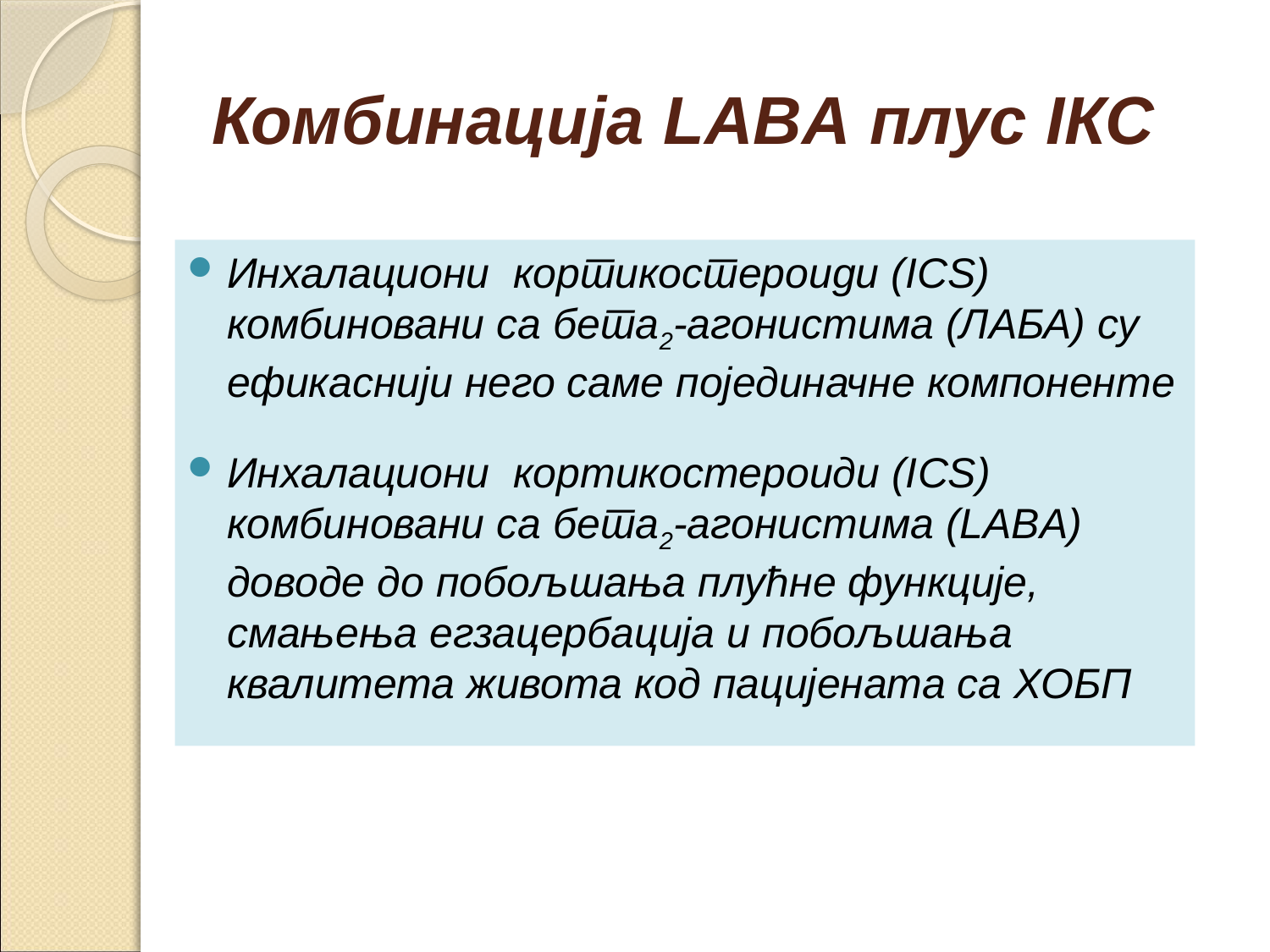

# Комбинација LABА плус IКС
Инхалациони  кортикостероиди (ICS) комбиновани са бета2-агонистима (ЛАБА) су  ефикаснији него саме појединачне компоненте
Инхалациони  кортикостероиди (ICS) комбиновани са бета2-aгонистима (LABA) доводе до побољшања плућне функције, смањења егзацербација и побољшања квалитета живота код пацијената са ХОБП